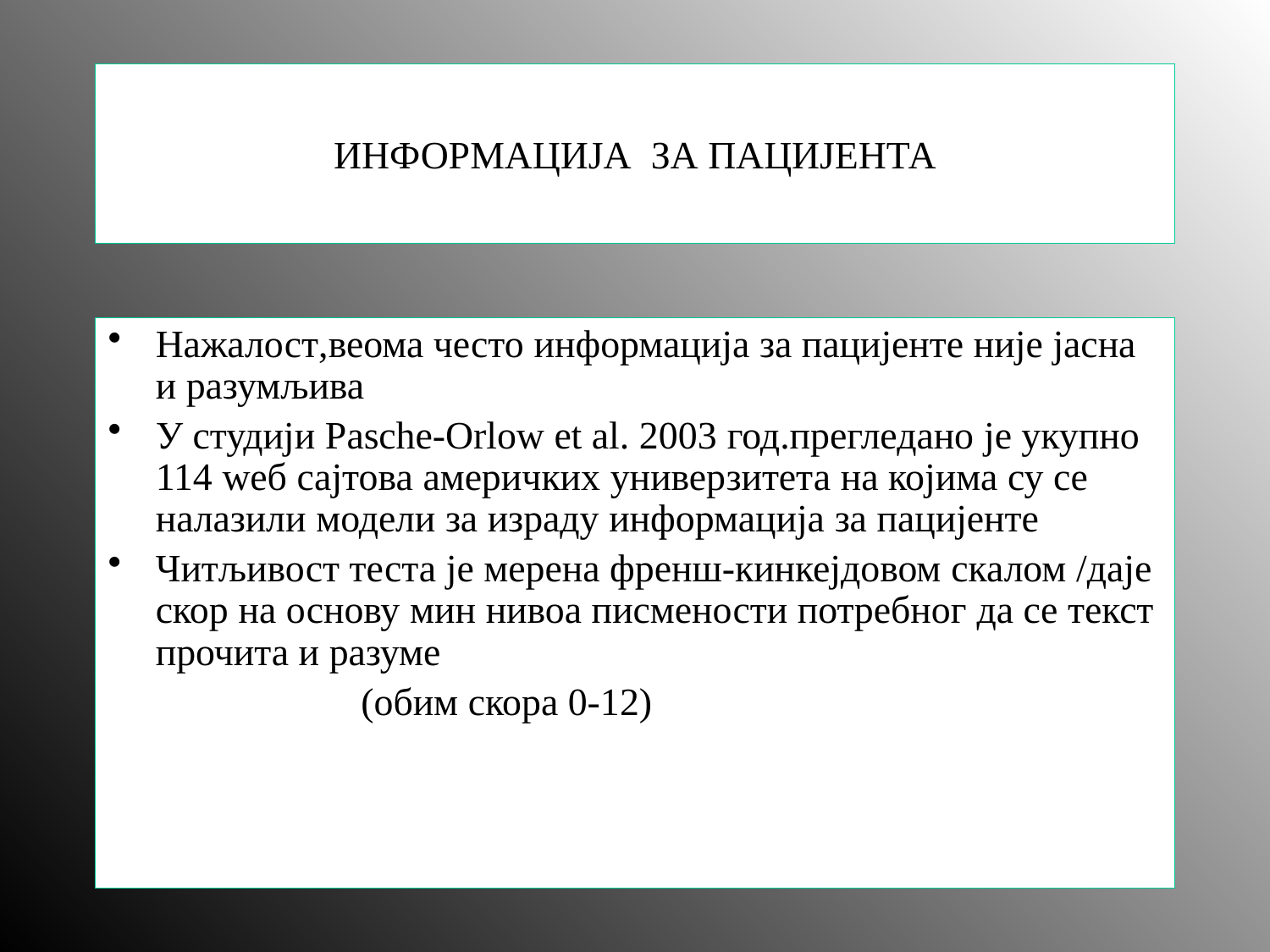

# ИНФОРМАЦИЈА  ЗА ПАЦИЈЕНТА
Нажалост,веома често информација за пацијенте није јасна и разумљива
У студији Pasche-Orlow et al. 2003 год.прегледано је укупно 114 wеб сајтова америчких универзитета на којима су се налазили модели за израду информација за пацијенте
Читљивост теста је мерена френш-кинкејдовом скалом /даје скор на основу мин нивоа писмености потребног да се текст прочита и разуме
                          (обим скора 0-12)